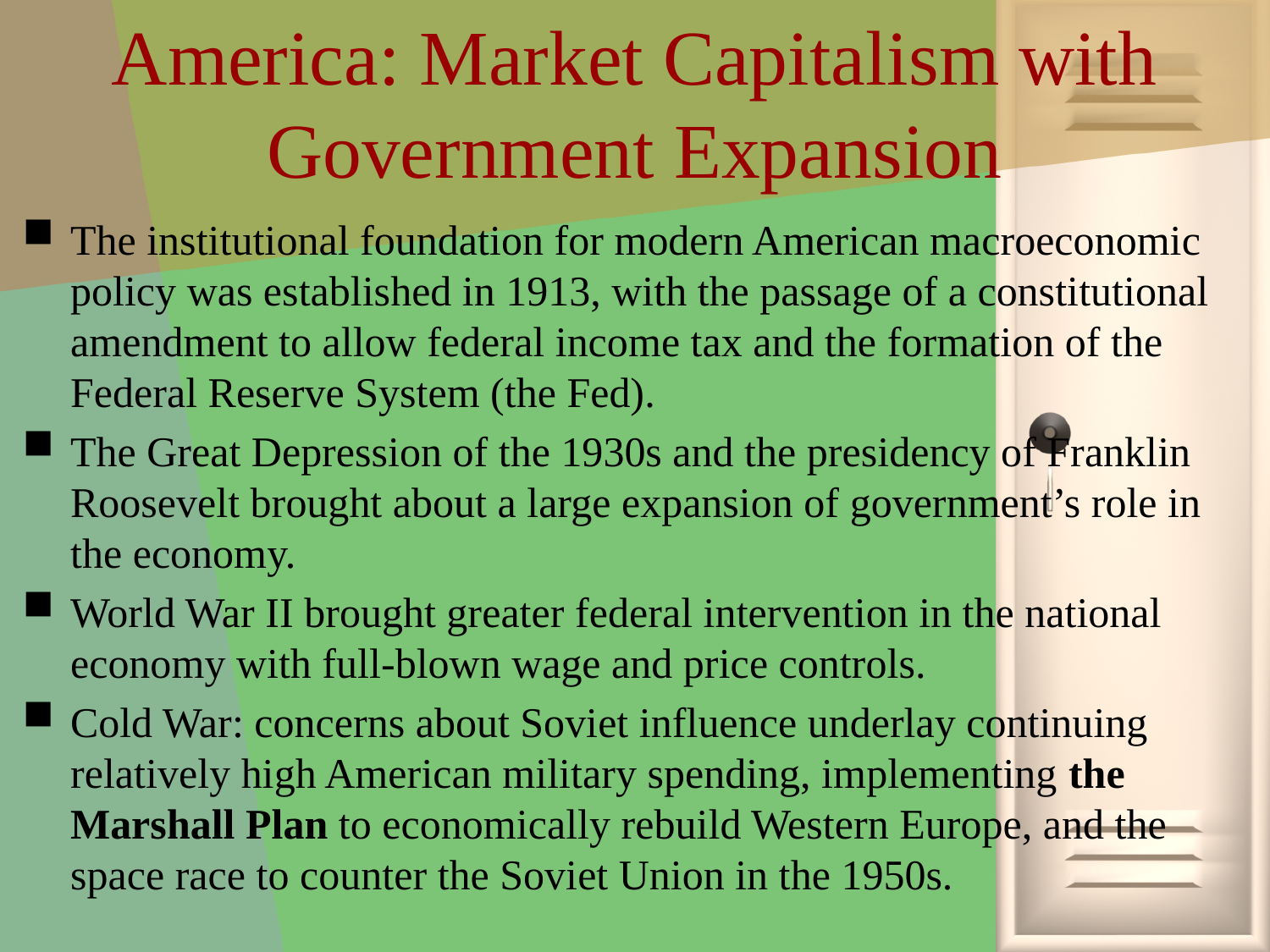

# America: Market Capitalism with Government Expansion
The institutional foundation for modern American macroeconomic policy was established in 1913, with the passage of a constitutional amendment to allow federal income tax and the formation of the Federal Reserve System (the Fed).
The Great Depression of the 1930s and the presidency of Franklin Roosevelt brought about a large expansion of government’s role in the economy.
World War II brought greater federal intervention in the national economy with full-blown wage and price controls.
Cold War: concerns about Soviet influence underlay continuing relatively high American military spending, implementing the Marshall Plan to economically rebuild Western Europe, and the space race to counter the Soviet Union in the 1950s.